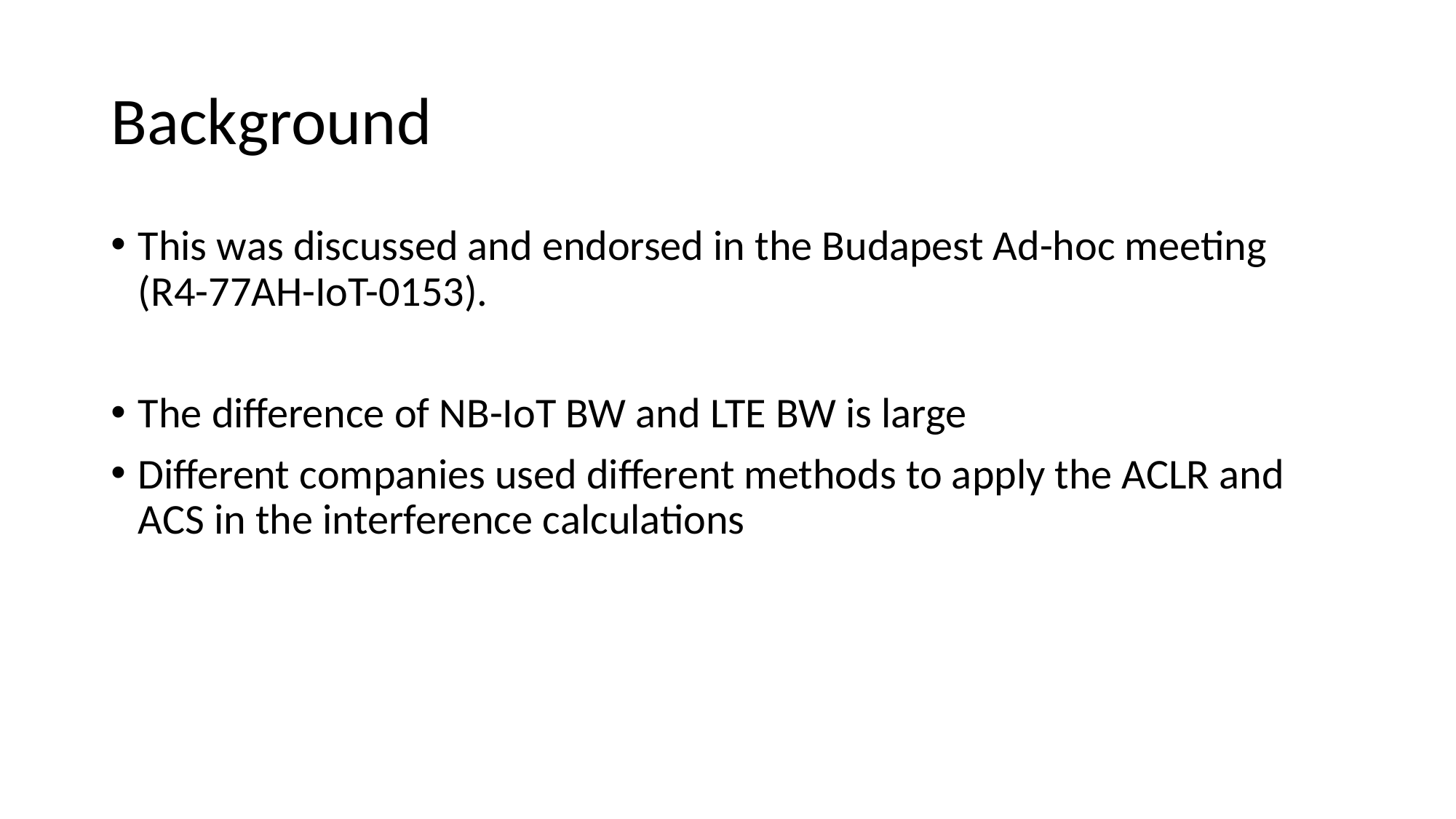

# Background
This was discussed and endorsed in the Budapest Ad-hoc meeting (R4-77AH-IoT-0153).

The difference of NB-IoT BW and LTE BW is large
Different companies used different methods to apply the ACLR and ACS in the interference calculations